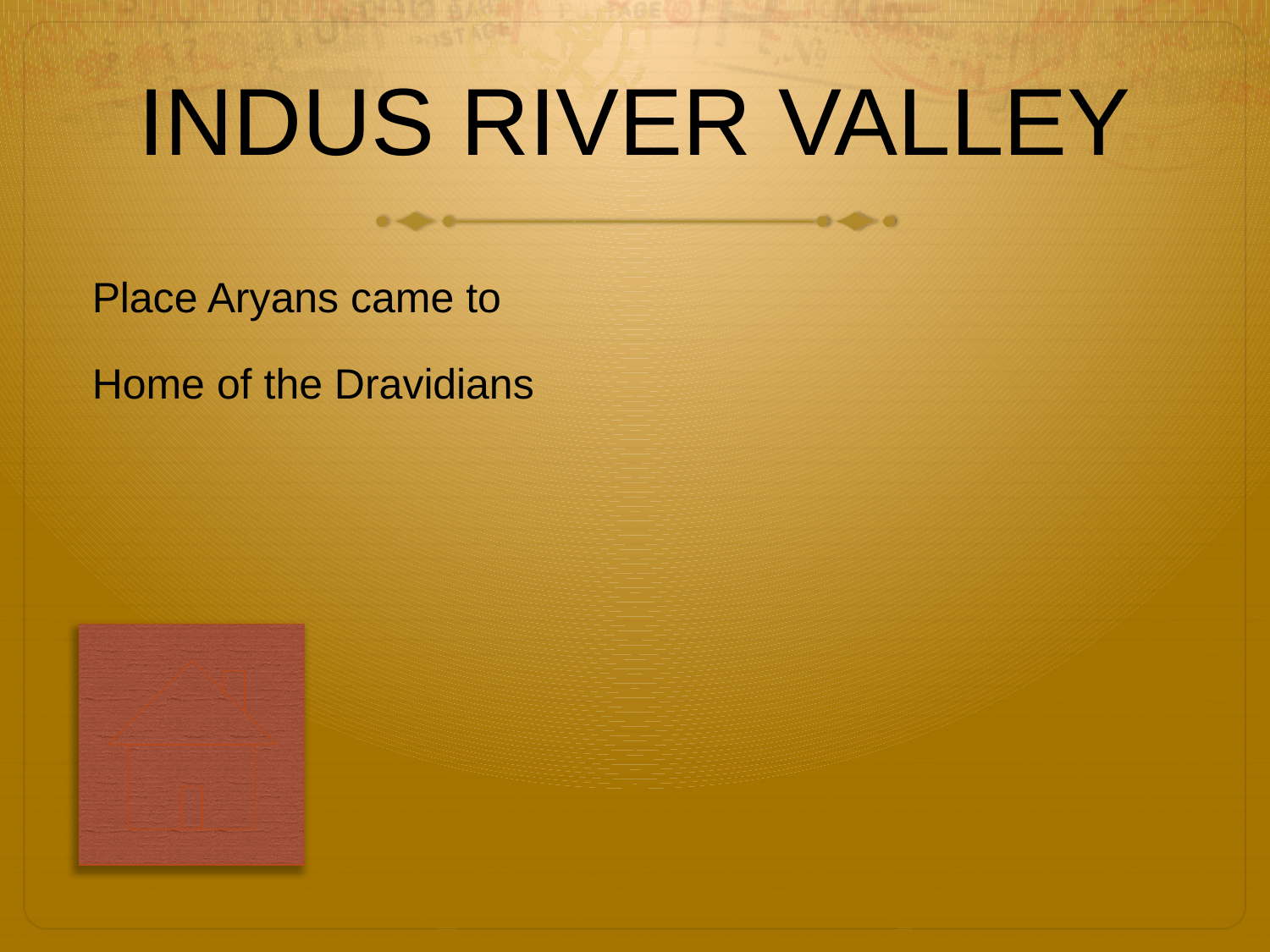

# INDUS RIVER VALLEY
Place Aryans came to
Home of the Dravidians